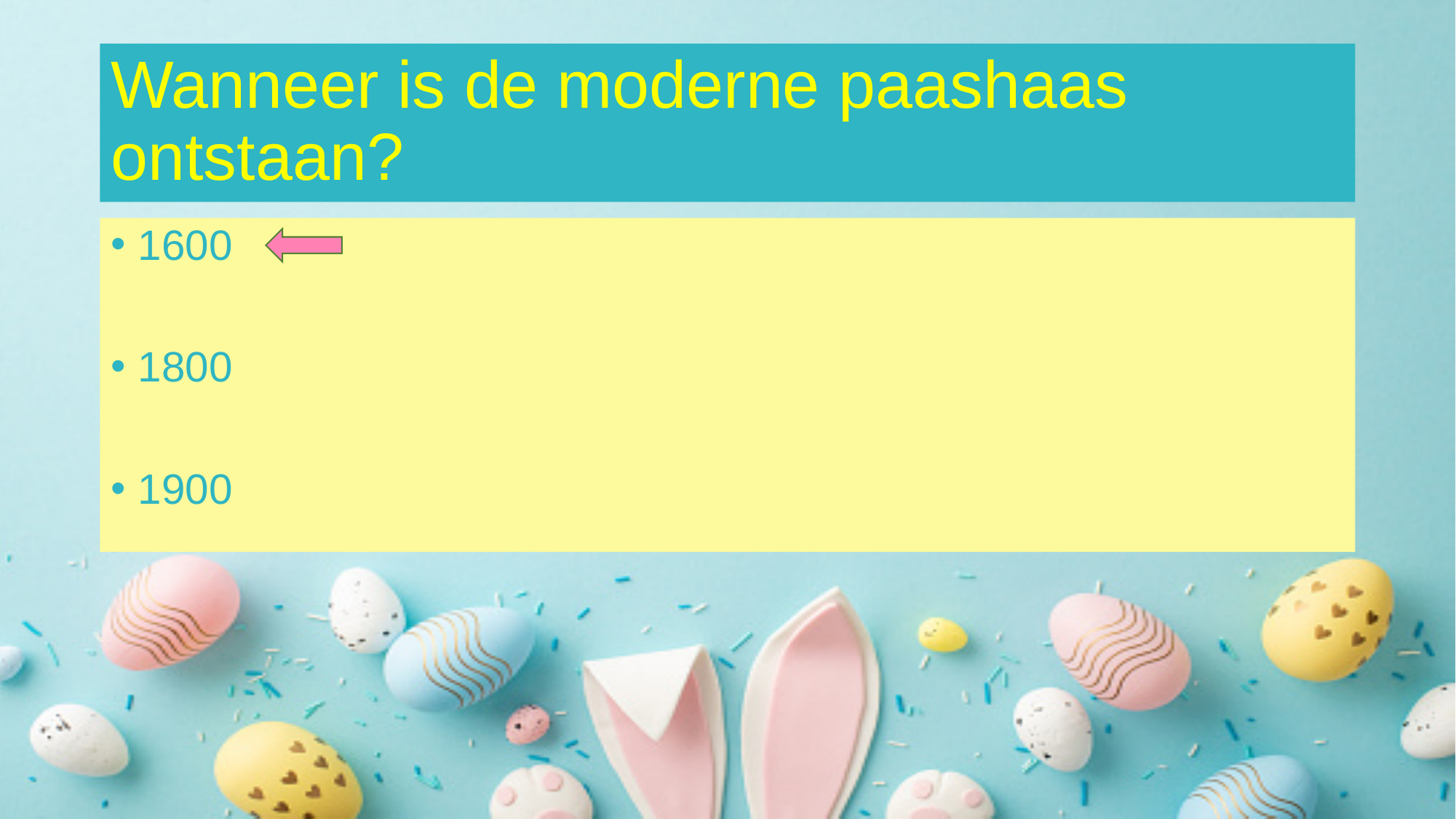

# Wanneer is de moderne paashaas ontstaan?

1600

1800

1900